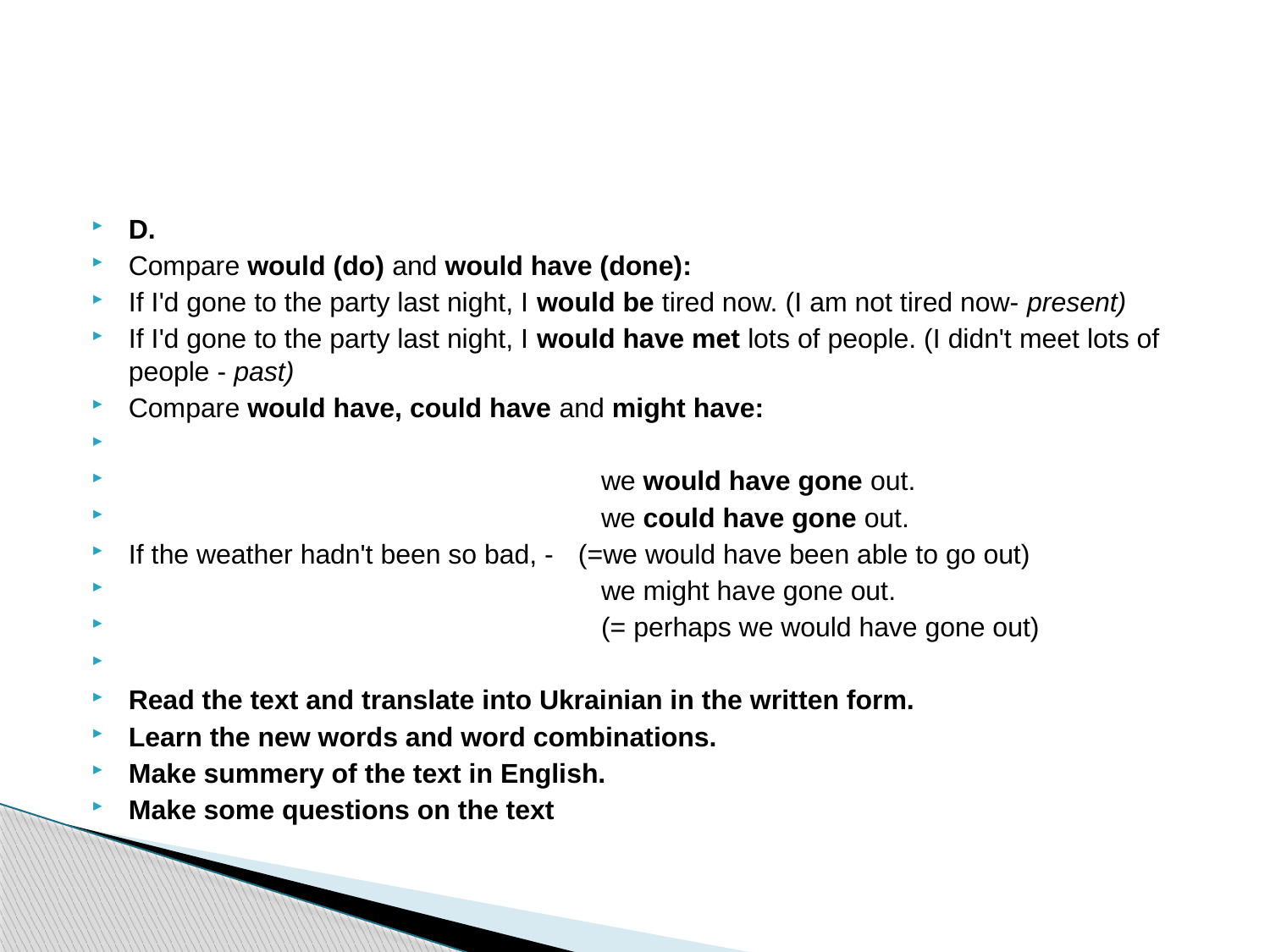

#
D.
Compare would (do) and would have (done):
If I'd gone to the party last night, I would be tired now. (I am not tired now- present)
If I'd gone to the party last night, I would have met lots of people. (I didn't meet lots of people - past)
Compare would have, could have and might have:

                                                              we would have gone out.
                                                              we could have gone out.
If the weather hadn't been so bad, -	  (=we would have been able to go out)
                                                              we might have gone out.
                                                              (= perhaps we would have gone out)

Read the text and translate into Ukrainian in the written form.
Learn the new words and word combinations.
Make summery of the text in English.
Make some questions on the text